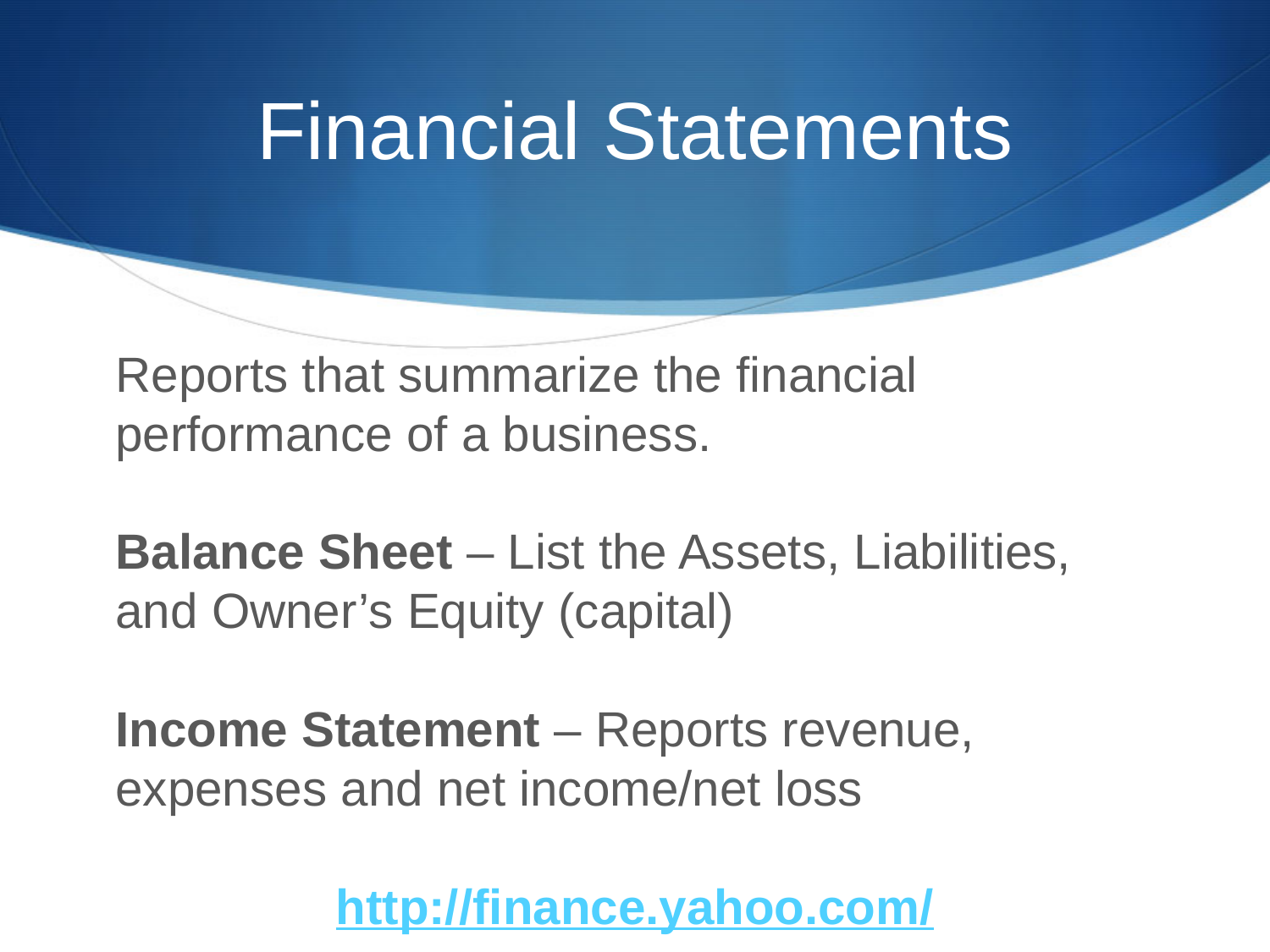

# Financial Statements
Reports that summarize the financial performance of a business.

Balance Sheet – List the Assets, Liabilities, and Owner’s Equity (capital)

Income Statement – Reports revenue, expenses and net income/net loss

http://finance.yahoo.com/